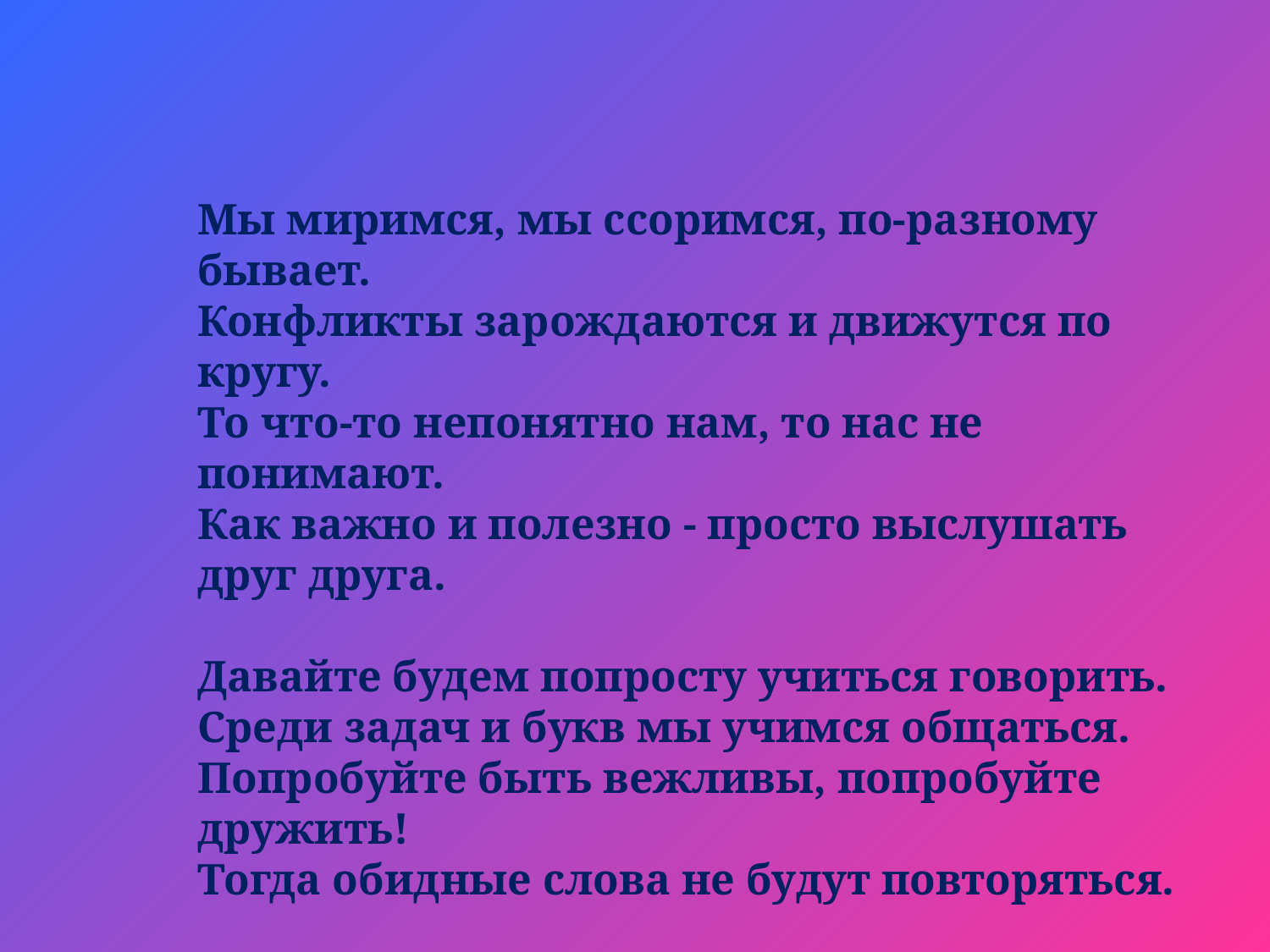

Мы миримся, мы ссоримся, по-разному бывает.
Конфликты зарождаются и движутся по кругу.
То что-то непонятно нам, то нас не понимают.
Как важно и полезно - просто выслушать друг друга.
Давайте будем попросту учиться говорить.
Среди задач и букв мы учимся общаться.
Попробуйте быть вежливы, попробуйте дружить!
Тогда обидные слова не будут повторяться.